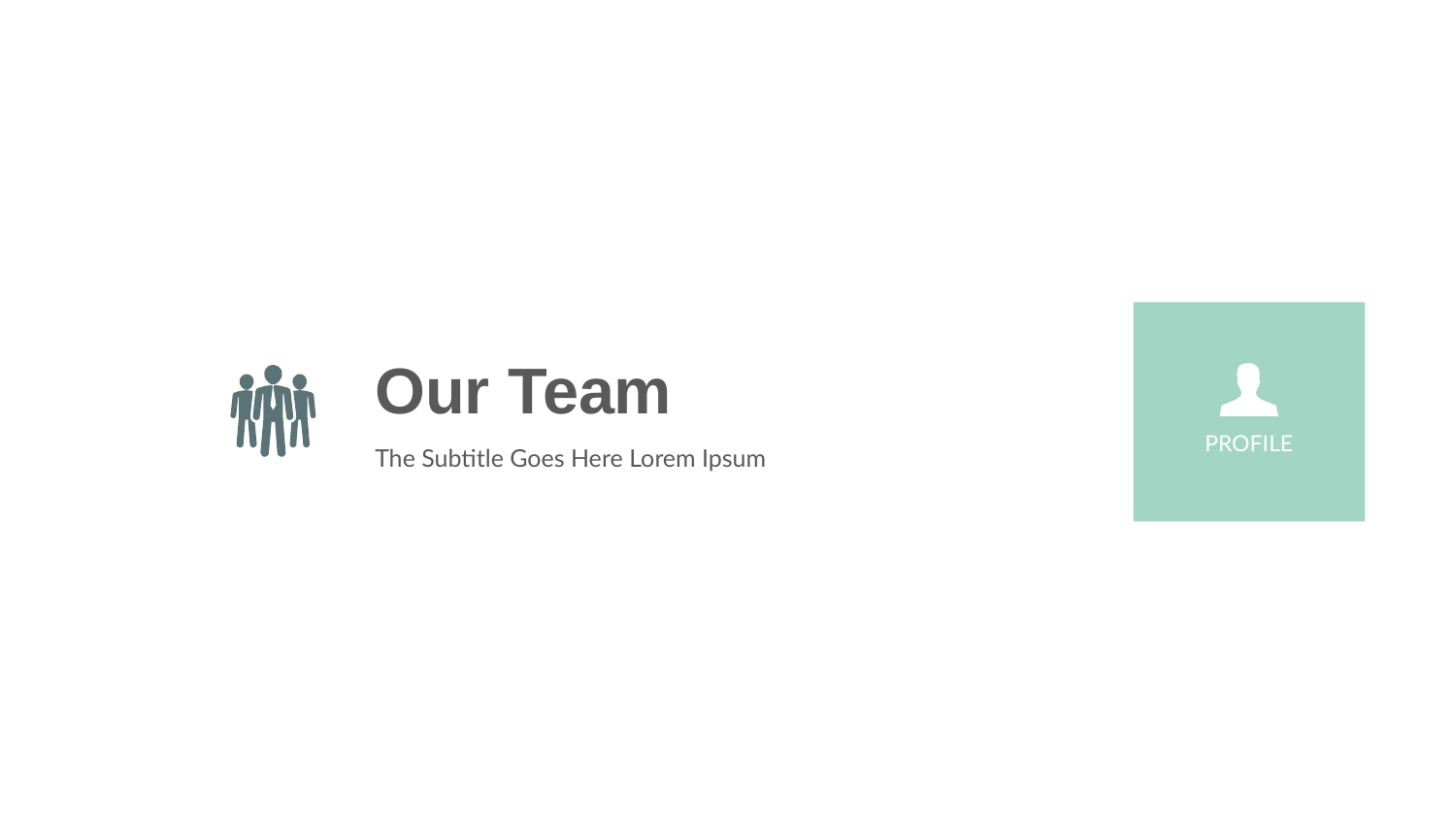

Our Team
The Subtitle Goes Here Lorem Ipsum

PROFILE